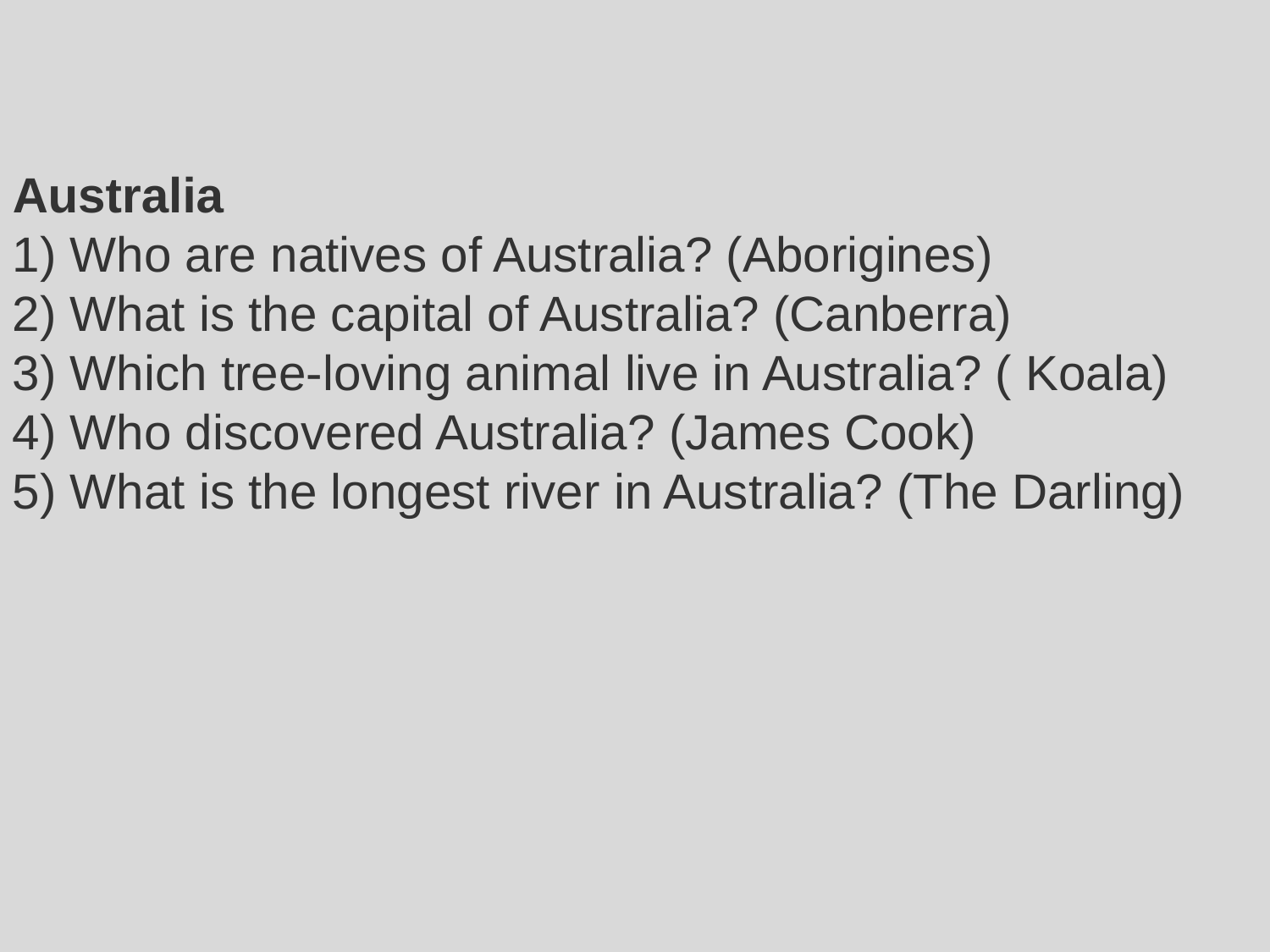

Australia
1) Who are natives of Australia? (Aborigines)
2) What is the capital of Australia? (Canberra)
3) Which tree-loving animal live in Australia? ( Koala)
4) Who discovered Australia? (James Cook)
5) What is the longest river in Australia? (The Darling)